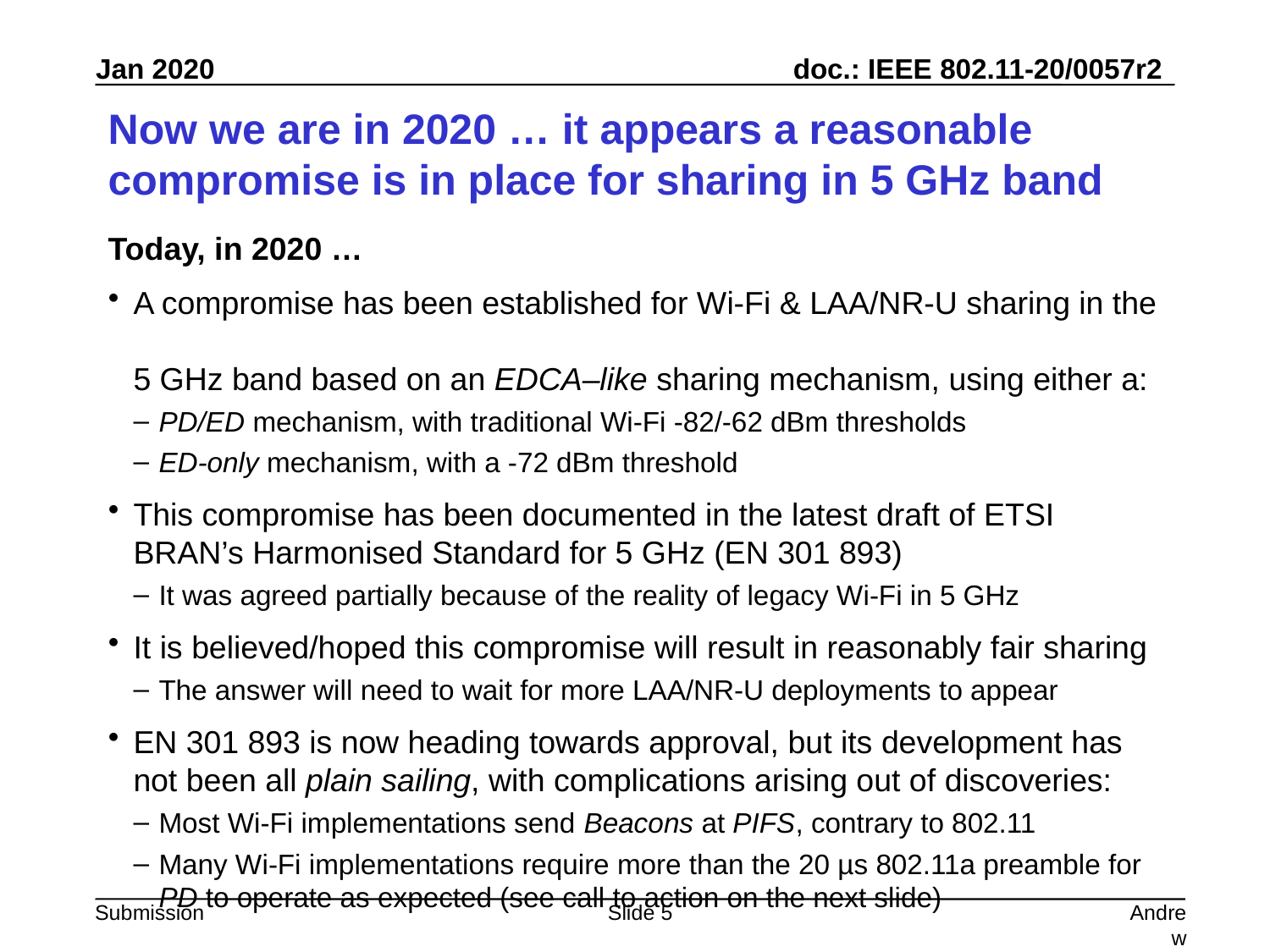

# Now we are in 2020 … it appears a reasonable compromise is in place for sharing in 5 GHz band
Today, in 2020 …
A compromise has been established for Wi-Fi & LAA/NR-U sharing in the
5 GHz band based on an EDCA–like sharing mechanism, using either a:
PD/ED mechanism, with traditional Wi-Fi -82/-62 dBm thresholds
ED-only mechanism, with a -72 dBm threshold
This compromise has been documented in the latest draft of ETSI BRAN’s Harmonised Standard for 5 GHz (EN 301 893)
It was agreed partially because of the reality of legacy Wi-Fi in 5 GHz
It is believed/hoped this compromise will result in reasonably fair sharing
The answer will need to wait for more LAA/NR-U deployments to appear
EN 301 893 is now heading towards approval, but its development has not been all plain sailing, with complications arising out of discoveries:
Most Wi-Fi implementations send Beacons at PIFS, contrary to 802.11
Many Wi-Fi implementations require more than the 20 µs 802.11a preamble for PD to operate as expected (see call to action on the next slide)

Slide 5
Andrew Myles, Cisco